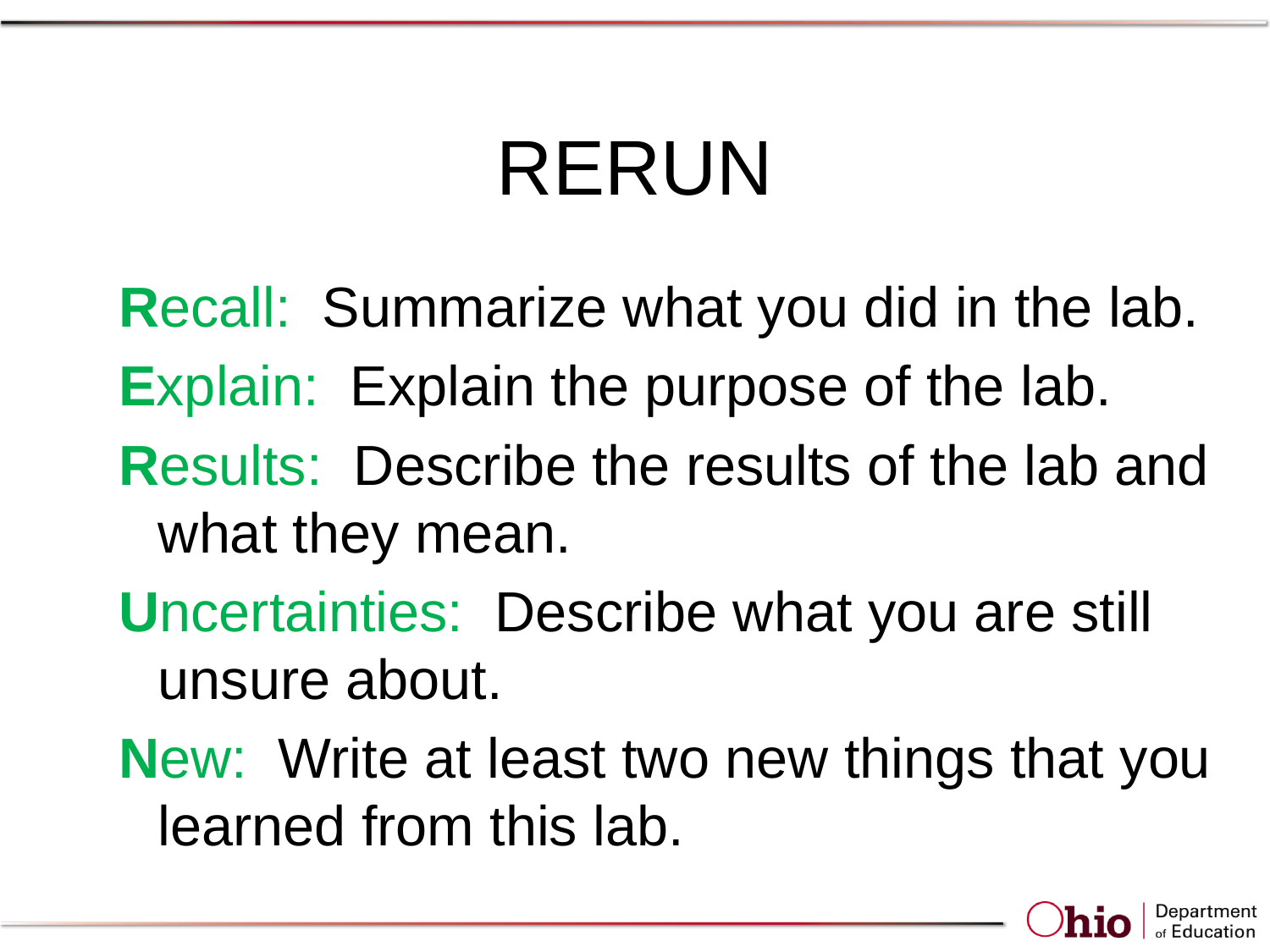

# RERUN
Recall:  Summarize what you did in the lab.
Explain:  Explain the purpose of the lab.
Results:  Describe the results of the lab and what they mean.
Uncertainties:  Describe what you are still unsure about.
New:  Write at least two new things that you learned from this lab.